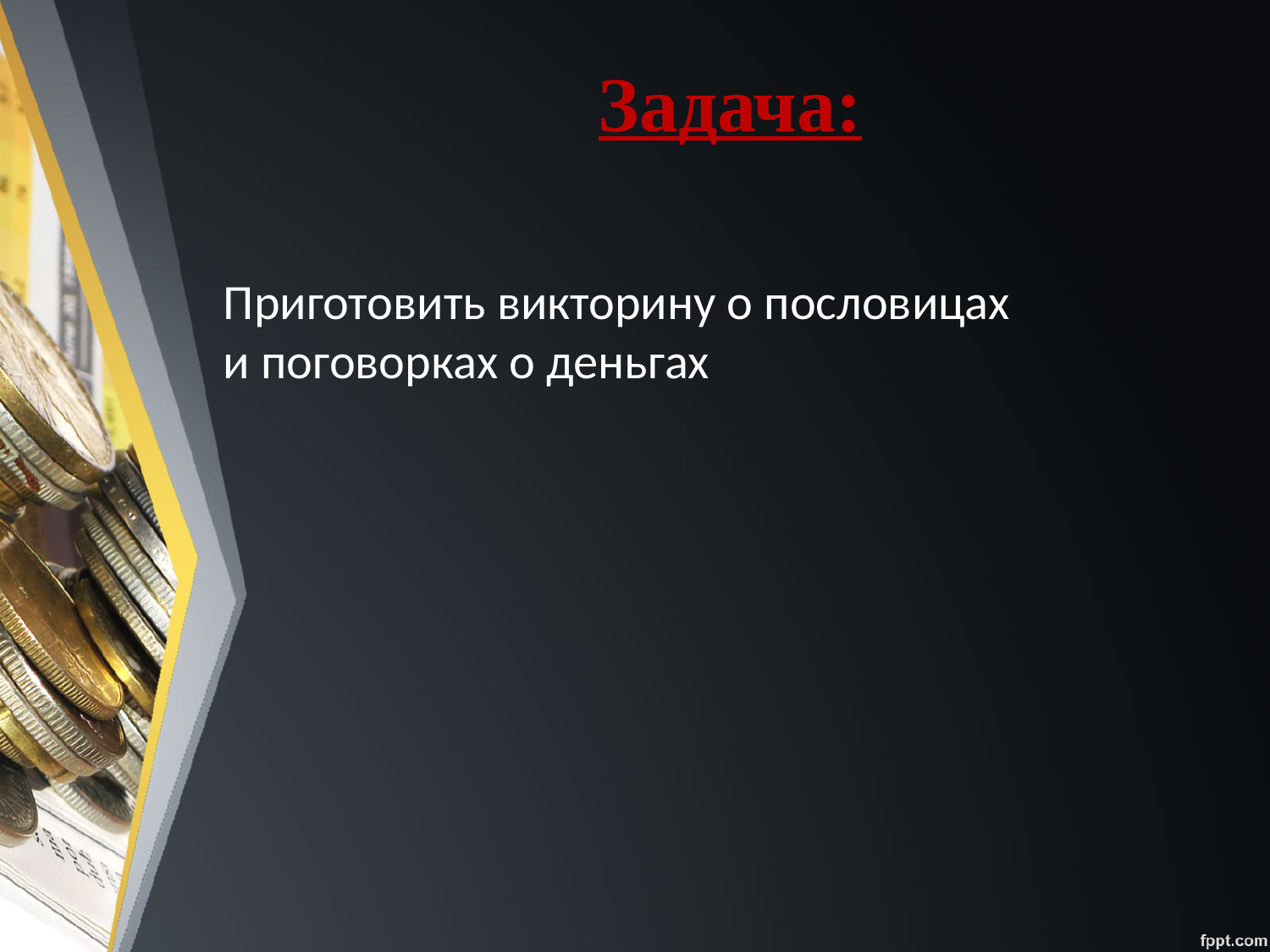

# Задача:
Приготовить викторину о пословицах и поговорках о деньгах